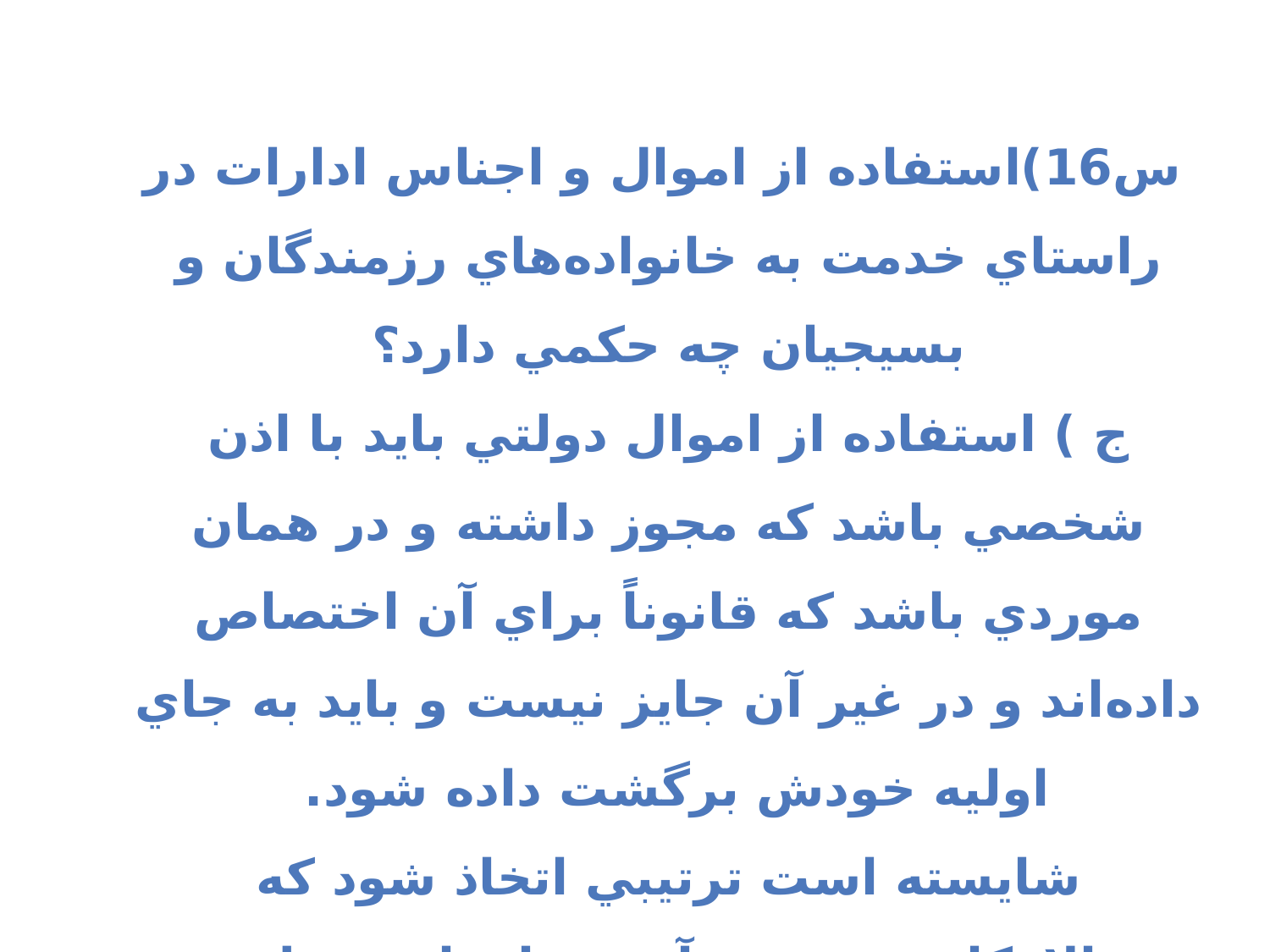

س16)استفاده از اموال و اجناس ادارات در راستاي خدمت به خانواده‌هاي رزمندگان و بسيجيان چه حكمي دارد؟‌
ج ) استفاده از اموال دولتي بايد با اذن شخصي باشد كه مجوز داشته و در همان موردي باشد كه قانوناً براي آن اختصاص داده‌اند و در غير آن جايز نيست و بايد به جاي اوليه خودش برگشت داده شود.
شايسته است ترتيبي اتخاذ شود كه حتي‌الامكان حيثيت و آبروي افراد حفظ شود.